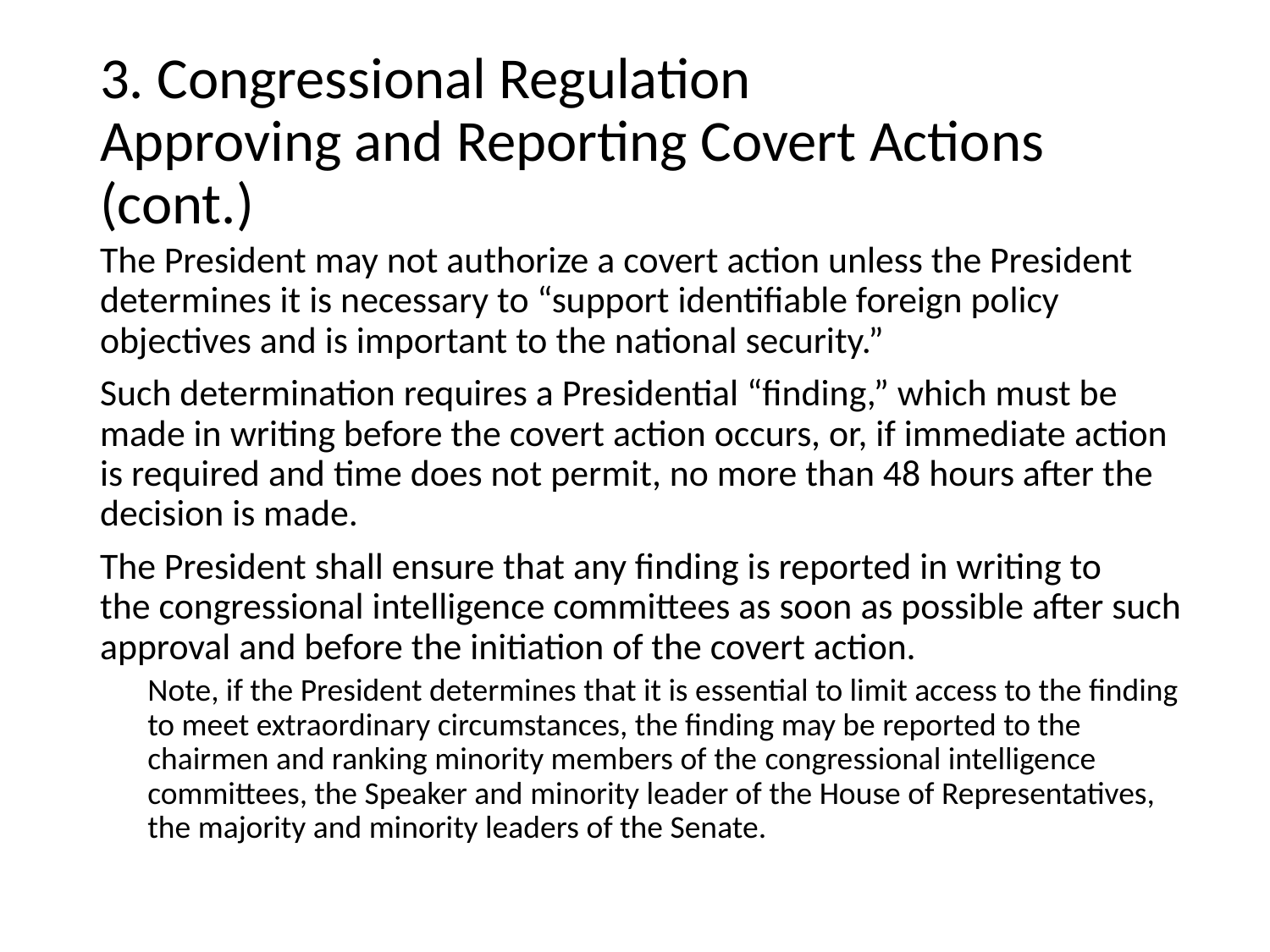

# 3. Congressional Regulation Approving and Reporting Covert Actions (cont.)
The President may not authorize a covert action unless the President determines it is necessary to “support identifiable foreign policy objectives and is important to the national security.”
Such determination requires a Presidential “finding,” which must be made in writing before the covert action occurs, or, if immediate action is required and time does not permit, no more than 48 hours after the decision is made.
The President shall ensure that any finding is reported in writing to the congressional intelligence committees as soon as possible after such approval and before the initiation of the covert action.
Note, if the President determines that it is essential to limit access to the finding to meet extraordinary circumstances, the finding may be reported to the chairmen and ranking minority members of the congressional intelligence committees, the Speaker and minority leader of the House of Representatives, the majority and minority leaders of the Senate.